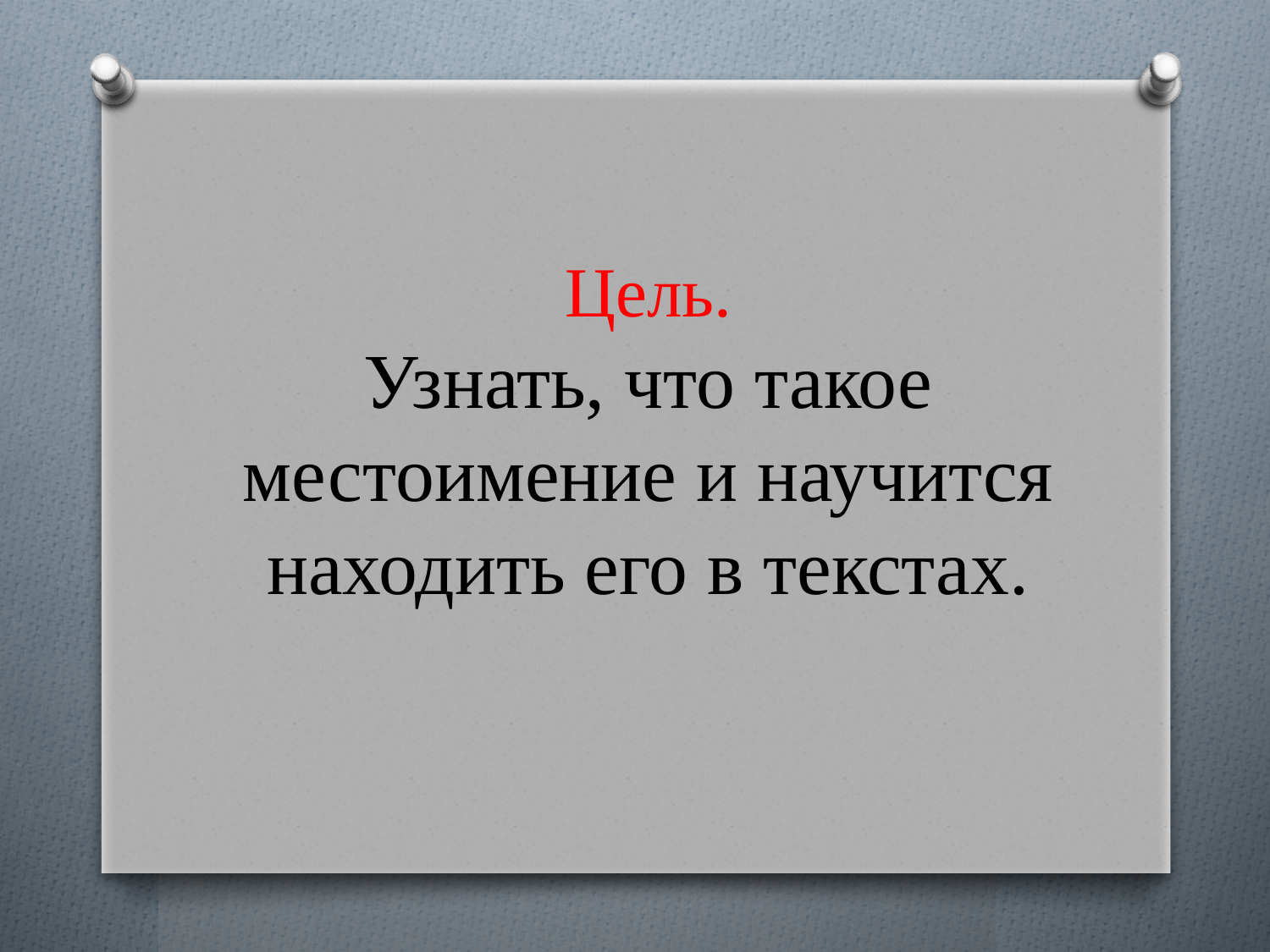

# Цель. Узнать, что такое местоимение и научится находить его в текстах.